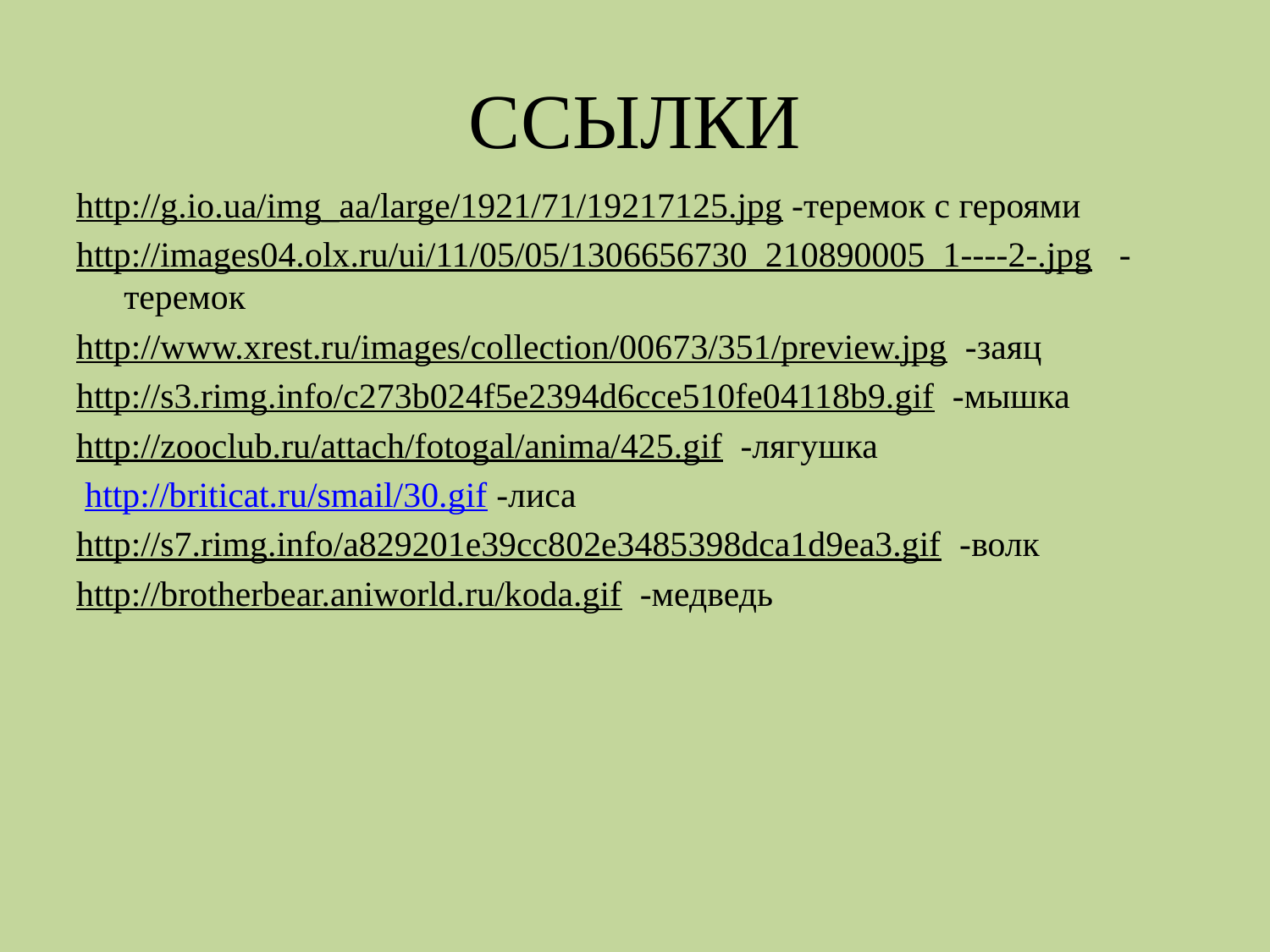

# ССЫЛКИ
http://g.io.ua/img_aa/large/1921/71/19217125.jpg -теремок с героями
http://images04.olx.ru/ui/11/05/05/1306656730_210890005_1----2-.jpg   - теремок
http://www.xrest.ru/images/collection/00673/351/preview.jpg  -заяц
http://s3.rimg.info/c273b024f5e2394d6cce510fe04118b9.gif  -мышка
http://zooclub.ru/attach/fotogal/anima/425.gif  -лягушка
 http://briticat.ru/smail/30.gif -лиса
http://s7.rimg.info/a829201e39cc802e3485398dca1d9ea3.gif  -волк
http://brotherbear.aniworld.ru/koda.gif  -медведь